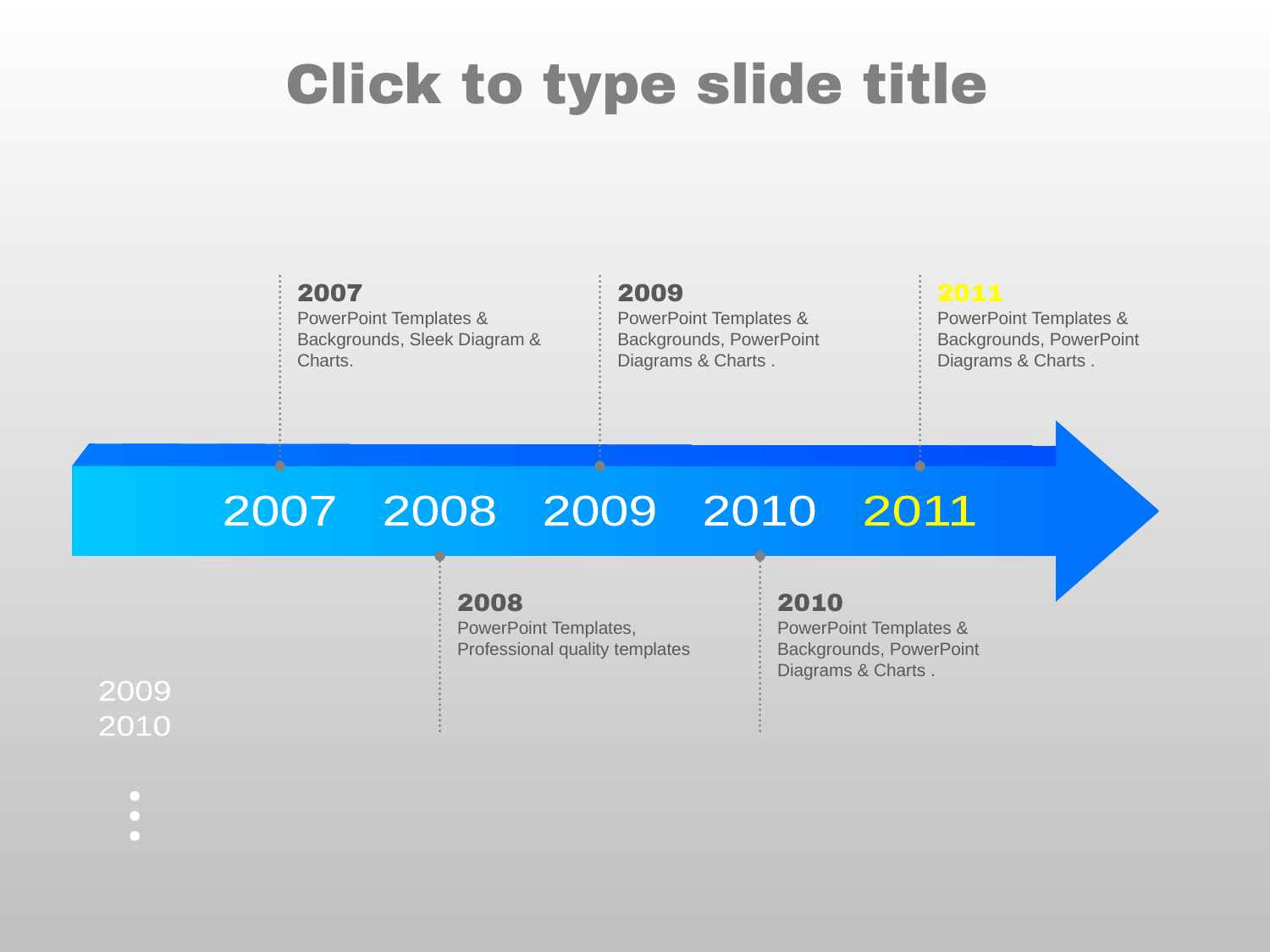

Click to type slide title
2007
PowerPoint Templates & Backgrounds, Sleek Diagram & Charts.
2009
PowerPoint Templates & Backgrounds, PowerPoint Diagrams & Charts .
2011
PowerPoint Templates & Backgrounds, PowerPoint Diagrams & Charts .

2007
2008
2009
2010
2011

2008
PowerPoint Templates, Professional quality templates
2010
PowerPoint Templates & Backgrounds, PowerPoint Diagrams & Charts .
2009
2010